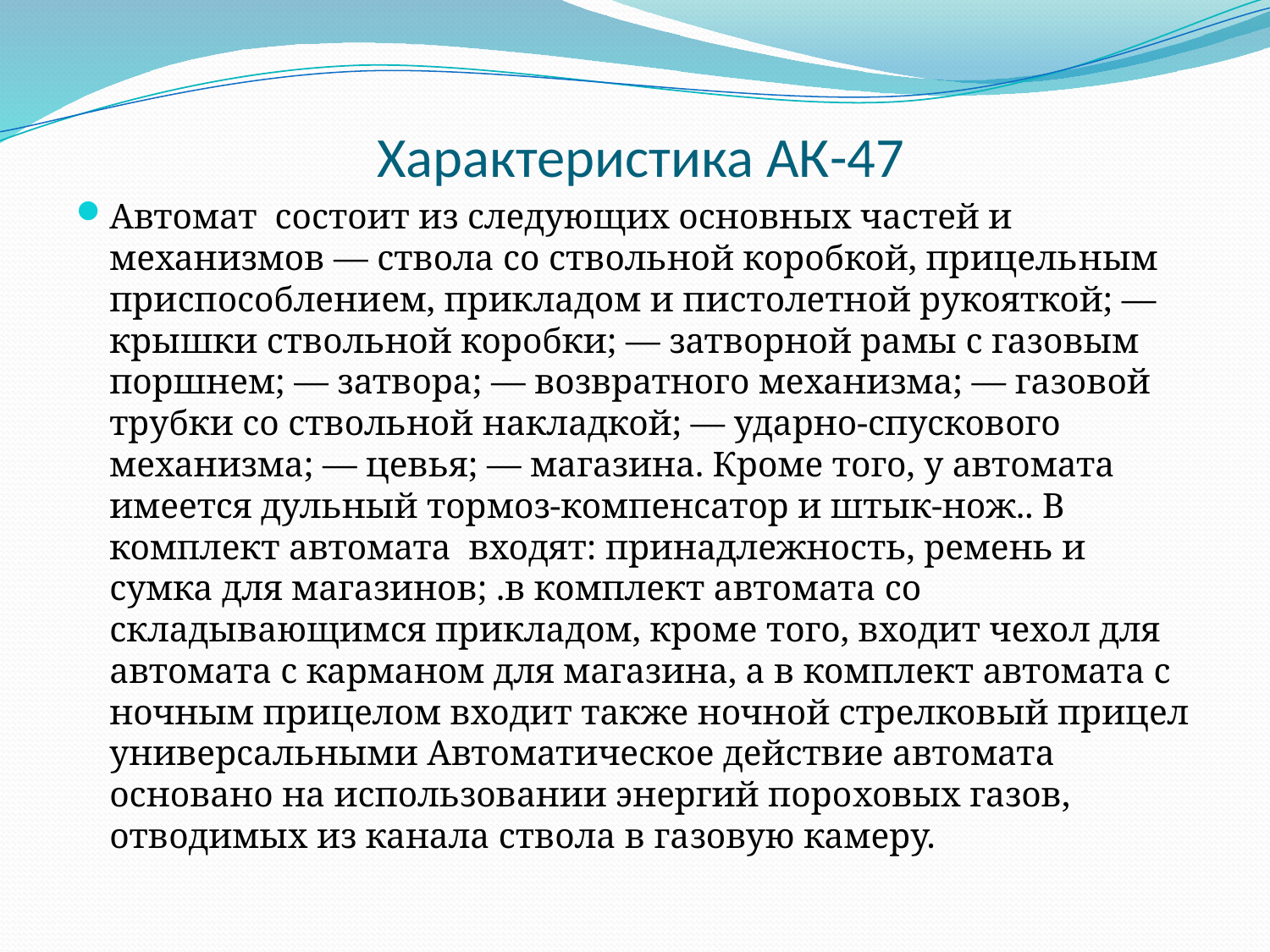

# Характеристика АК-47
Автомат  состоит из следующих основных частей и механизмов — ствола со ствольной коробкой, прицель­ным приспособлением, прикладом и пистолетной рукояткой; — крышки ствольной коробки; — затворной рамы с газовым поршнем; — затвора; — возвратного механизма; — газовой трубки со ствольной накладкой; — ударно-спускового механизма; — цевья; — магазина. Кроме того, у автомата имеется дульный тор­моз-компенсатор и штык-нож.. В комплект автомата  входят: принадлежность, ремень и сумка для магазинов; .в комплект автомата со складывающимся прикладом, кроме того, входит чехол для автомата с карманом для магазина, а в комплект автомата с ночным прицелом входит также ночной стрелковый прицел универсальн­ыми Автоматическое действие автомата основано на использовании энергий поро­ховых газов, отводимых из канала ствола в га­зовую камеру.